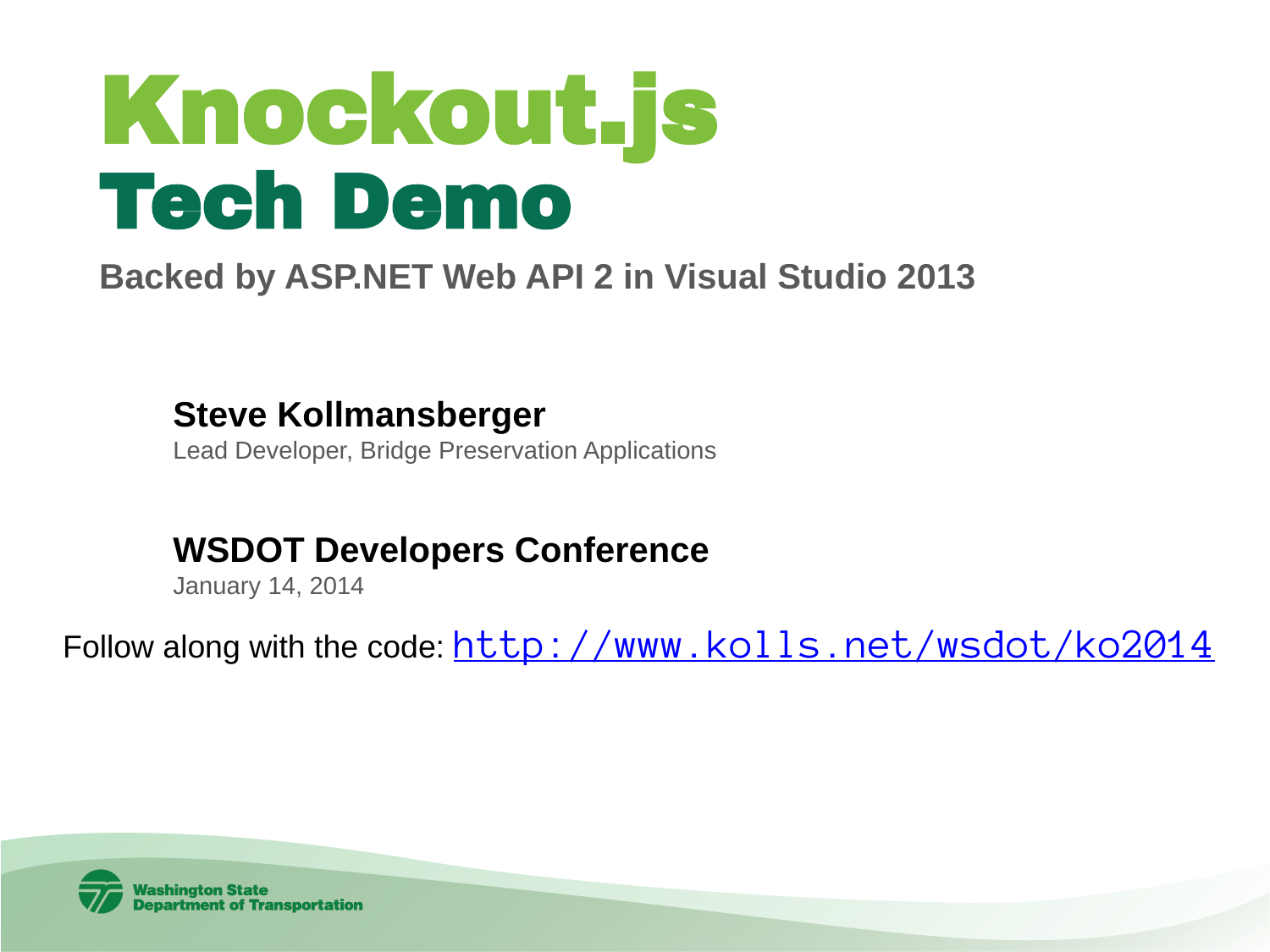

Knockout.js

Tech Demo
Backed by ASP.NET Web API 2 in Visual Studio 2013
Steve Kollmansberger
Lead Developer, Bridge Preservation Applications
WSDOT Developers Conference
January 14, 2014
Follow along with the code: http://www.kolls.net/wsdot/ko2014